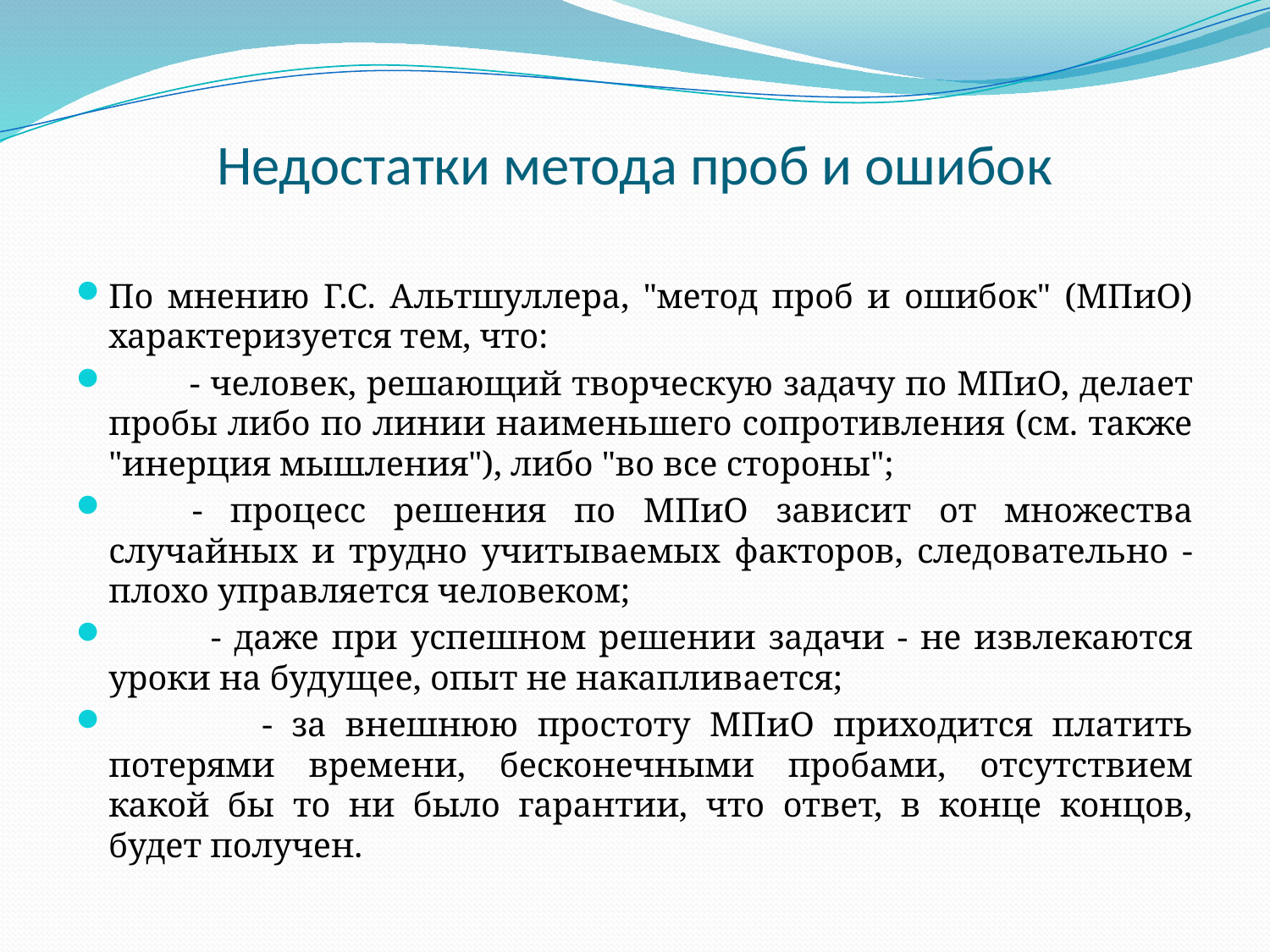

# Недостатки метода проб и ошибок
По мнению Г.С. Альтшуллера, "метод проб и ошибок" (МПиО) характеризуется тем, что:
        - человек, решающий творческую задачу по МПиО, делает пробы либо по линии наименьшего сопротивления (см. также "инерция мышления"), либо "во все стороны";
   - процесс решения по МПиО зависит от множества случайных и трудно учитываемых факторов, следовательно - плохо управляется человеком;
        - даже при успешном решении задачи - не извлекаются уроки на будущее, опыт не накапливается;
        - за внешнюю простоту МПиО приходится платить потерями времени, бесконечными пробами, отсутствием какой бы то ни было гарантии, что ответ, в конце концов, будет получен.